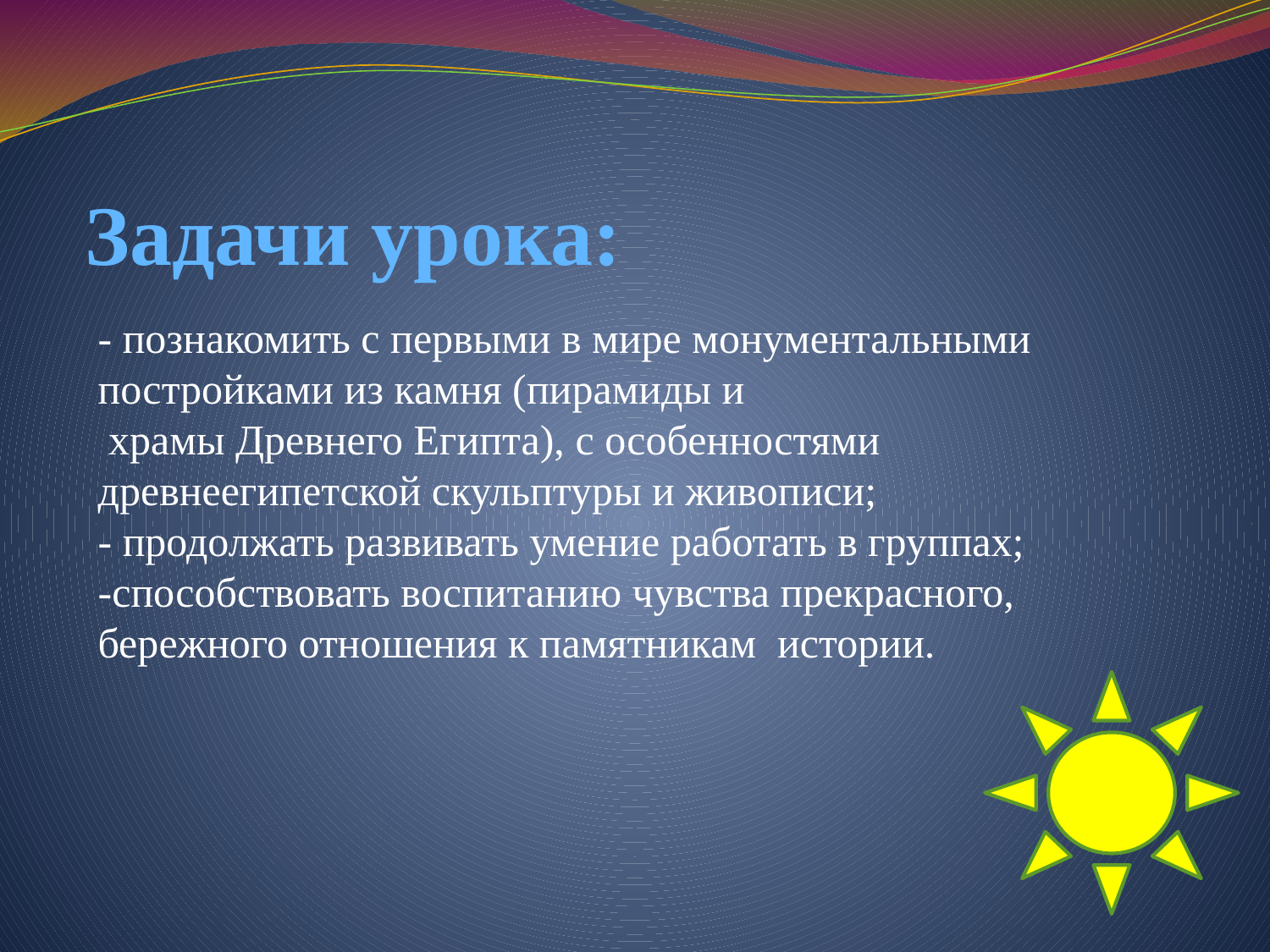

# Задачи урока:

- познакомить с первыми в мире монументальными постройками из камня (пирамиды и
 храмы Древнего Египта), с особенностями древнеегипетской скульптуры и живописи;
- продолжать развивать умение работать в группах;
-способствовать воспитанию чувства прекрасного, бережного отношения к памятникам  истории.